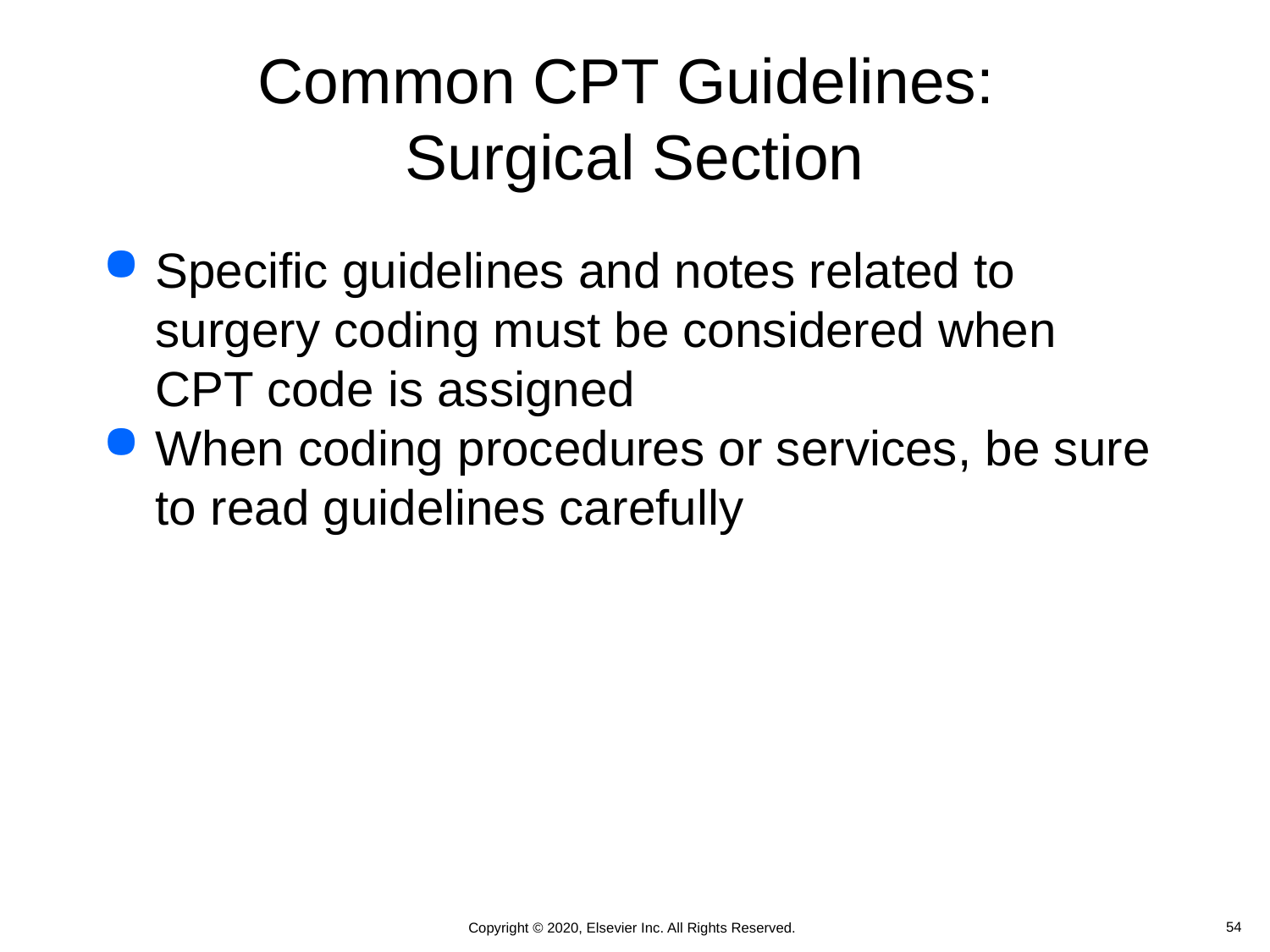

# Common CPT Guidelines: Surgical Section
Specific guidelines and notes related to surgery coding must be considered when CPT code is assigned
When coding procedures or services, be sure to read guidelines carefully
 54